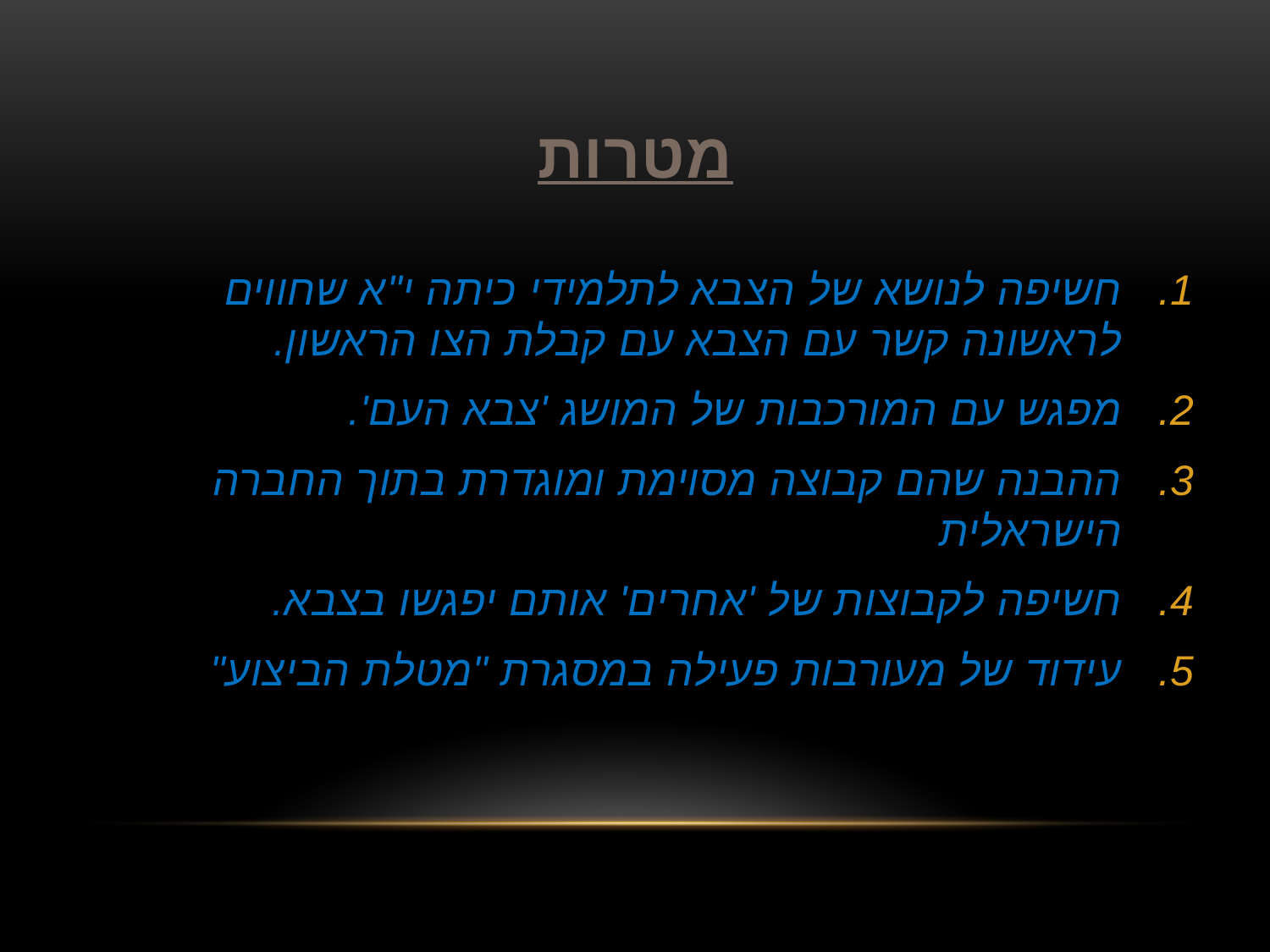

# מטרות
חשיפה לנושא של הצבא לתלמידי כיתה י"א שחווים לראשונה קשר עם הצבא עם קבלת הצו הראשון.
מפגש עם המורכבות של המושג 'צבא העם'.
ההבנה שהם קבוצה מסוימת ומוגדרת בתוך החברה הישראלית
חשיפה לקבוצות של 'אחרים' אותם יפגשו בצבא.
עידוד של מעורבות פעילה במסגרת "מטלת הביצוע"